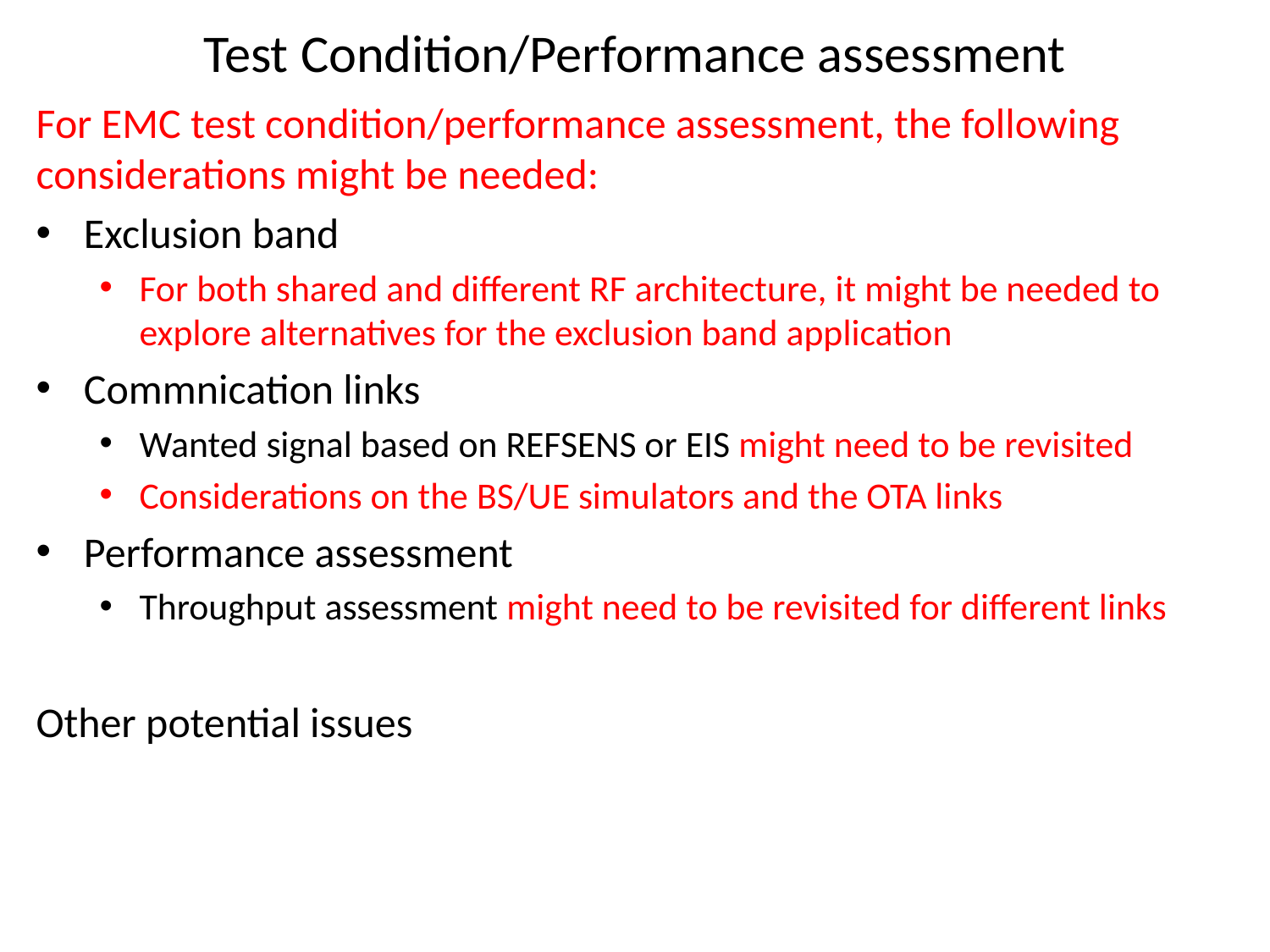

# Test Condition/Performance assessment
For EMC test condition/performance assessment, the following considerations might be needed:
Exclusion band
For both shared and different RF architecture, it might be needed to explore alternatives for the exclusion band application
Commnication links
Wanted signal based on REFSENS or EIS might need to be revisited
Considerations on the BS/UE simulators and the OTA links
Performance assessment
Throughput assessment might need to be revisited for different links

Other potential issues